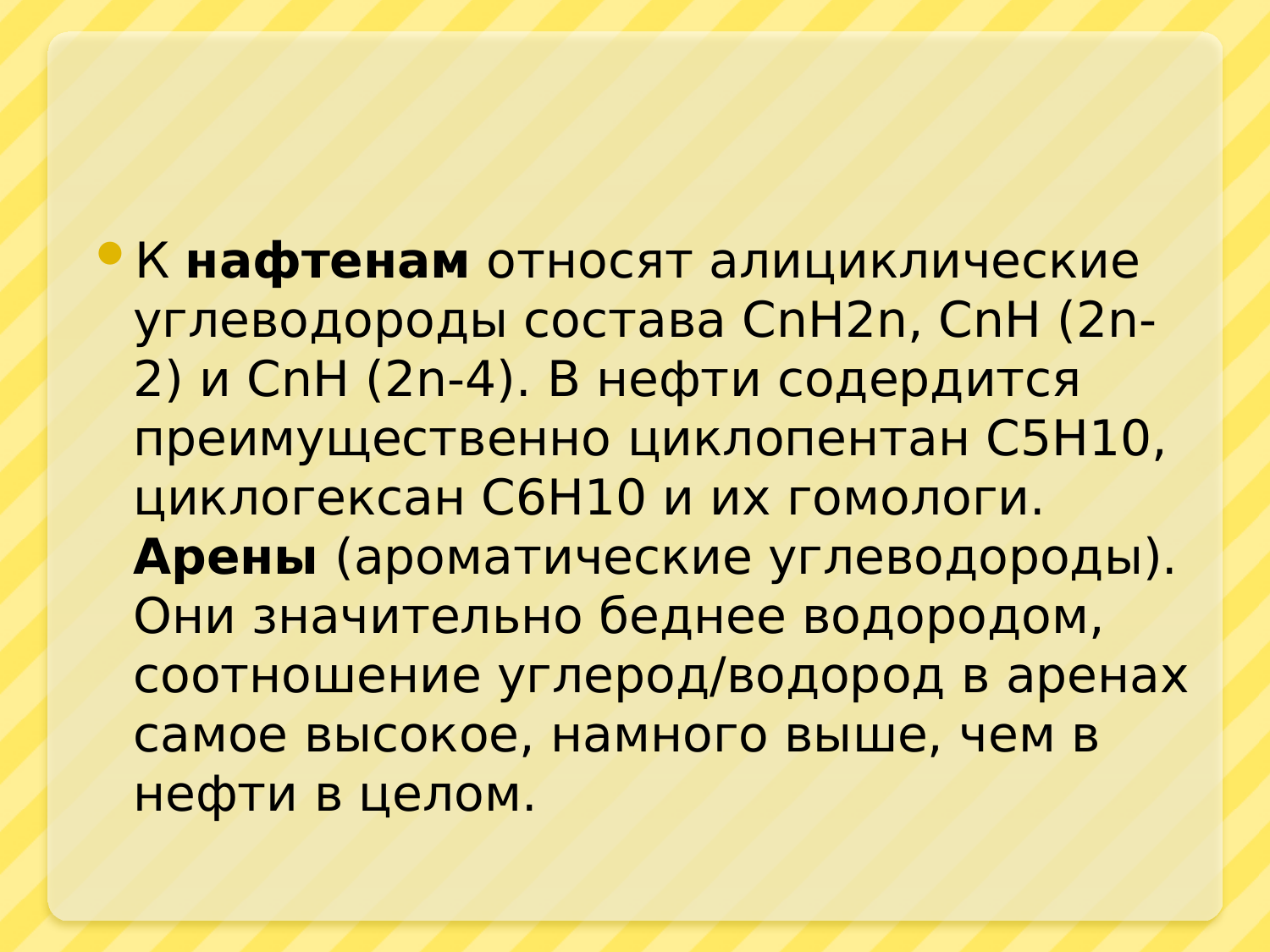

#
К нафтенам относят алициклические углеводороды состава CnH2n, CnH (2n-2) и CnH (2n-4). В нефти содердится преимущественно циклопентан С5Н10, циклогексан С6Н10 и их гомологи. Арены (ароматические углеводороды). Они значительно беднее водородом, соотношение углерод/водород в аренах самое высокое, намного выше, чем в нефти в целом.